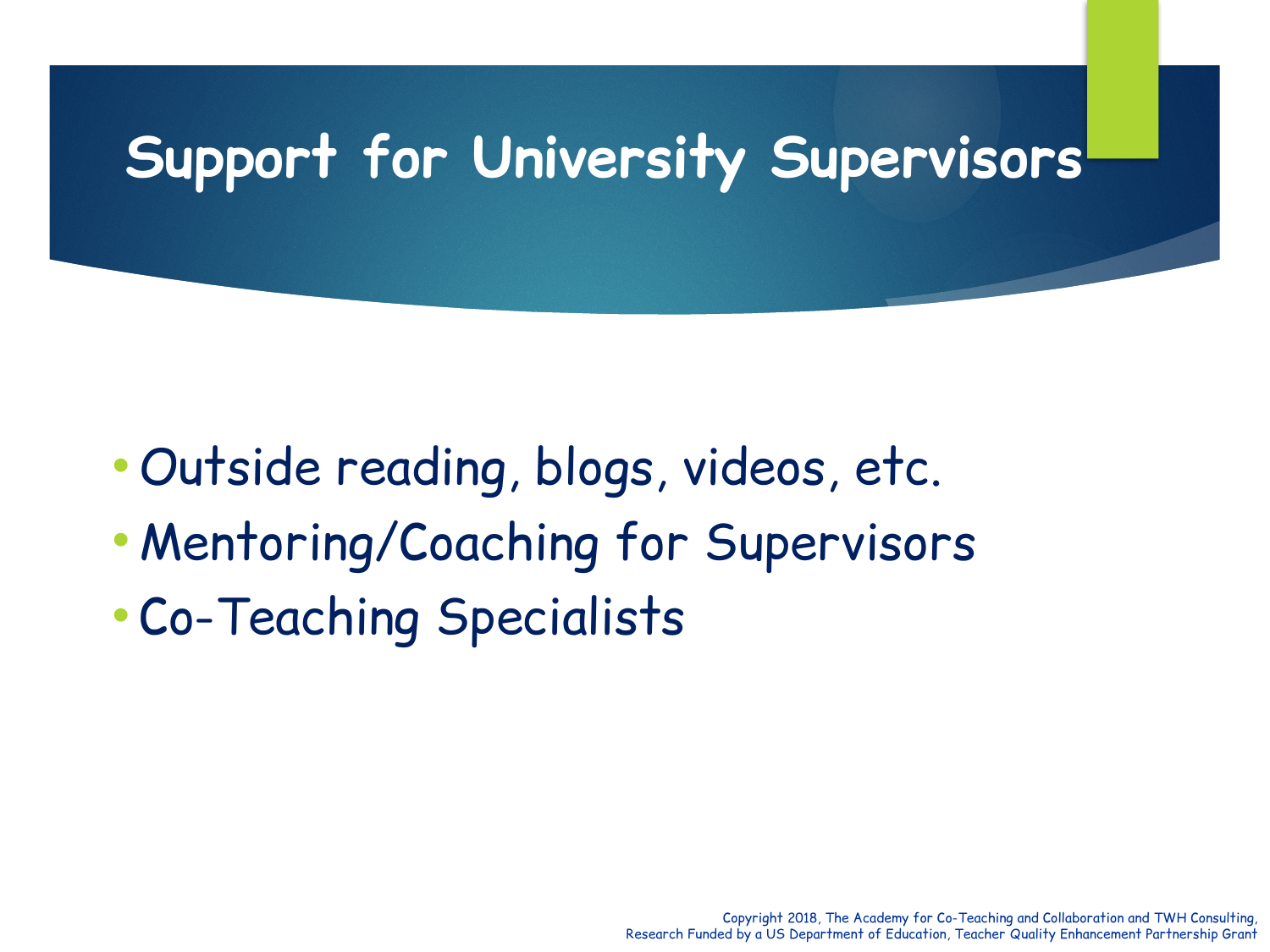

# Support for University Supervisors

Outside reading, blogs, videos, etc.
Mentoring/Coaching for Supervisors
Co-Teaching Specialists

Copyright 2018, The Academy for Co-Teaching and Collaboration and TWH Consulting,
Research Funded by a US Department of Education, Teacher Quality Enhancement Partnership Grant